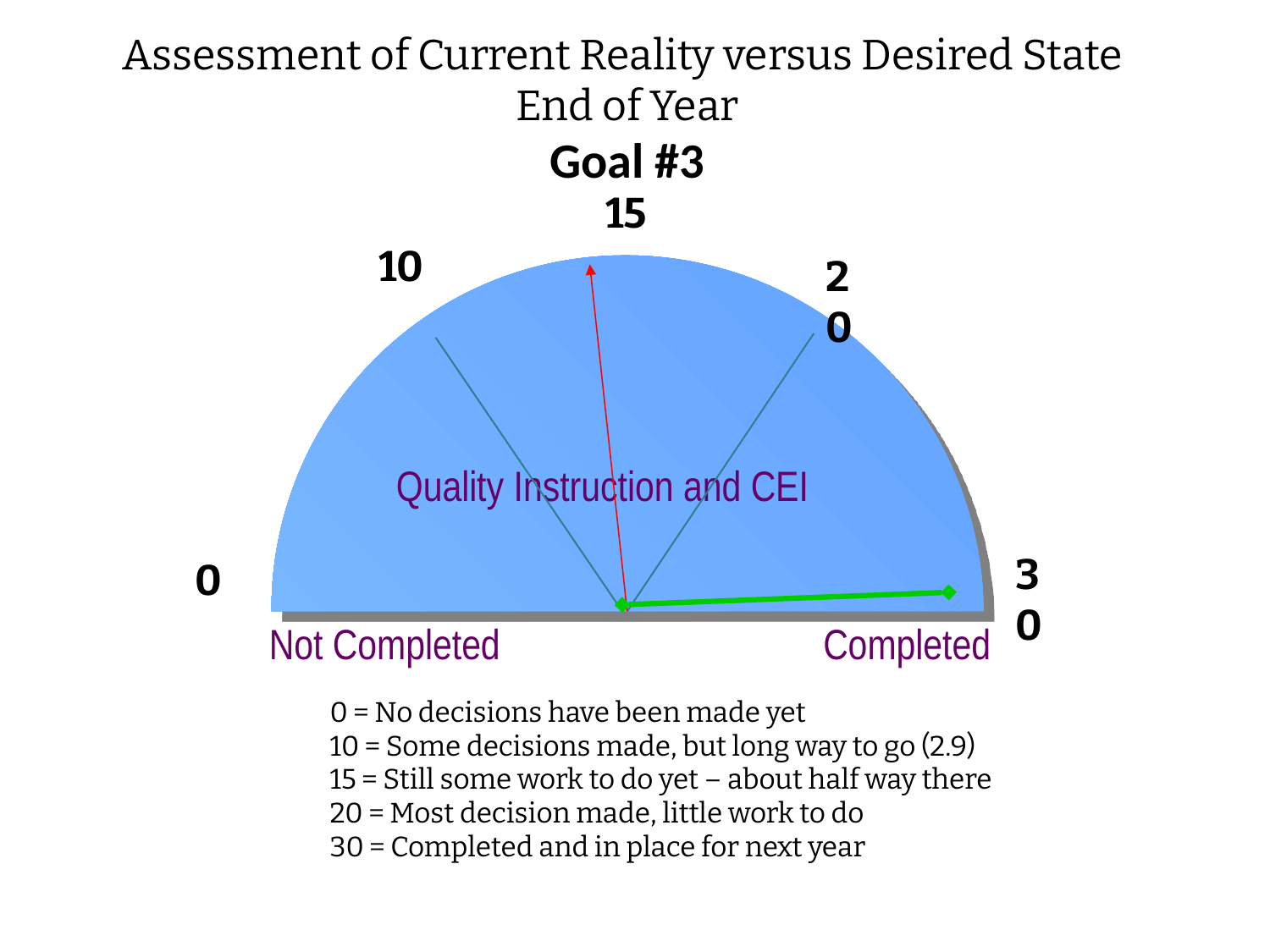

Assessment of Current Reality versus Desired State
End of Year
Goal #3
15
10
20

Quality Instruction and CEI
Not Completed
Completed

30
0

0 = No decisions have been made yet
10 = Some decisions made, but long way to go (2.9)
15 = Still some work to do yet – about half way there
20 = Most decision made, little work to do
30 = Completed and in place for next year